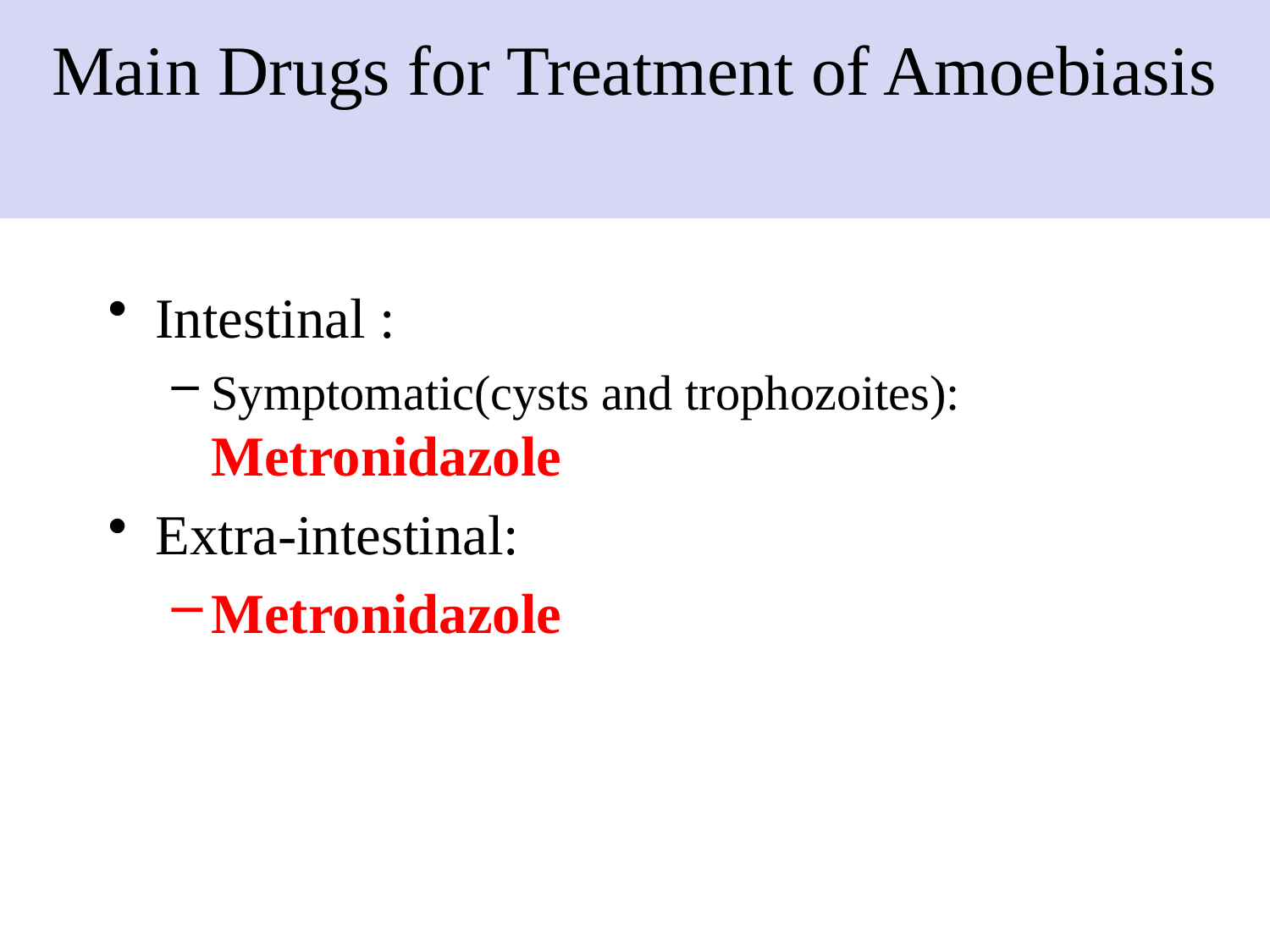

# Main Drugs for Treatment of Amoebiasis
Intestinal :
Symptomatic(cysts and trophozoites):  Metronidazole
Extra-intestinal:
Metronidazole